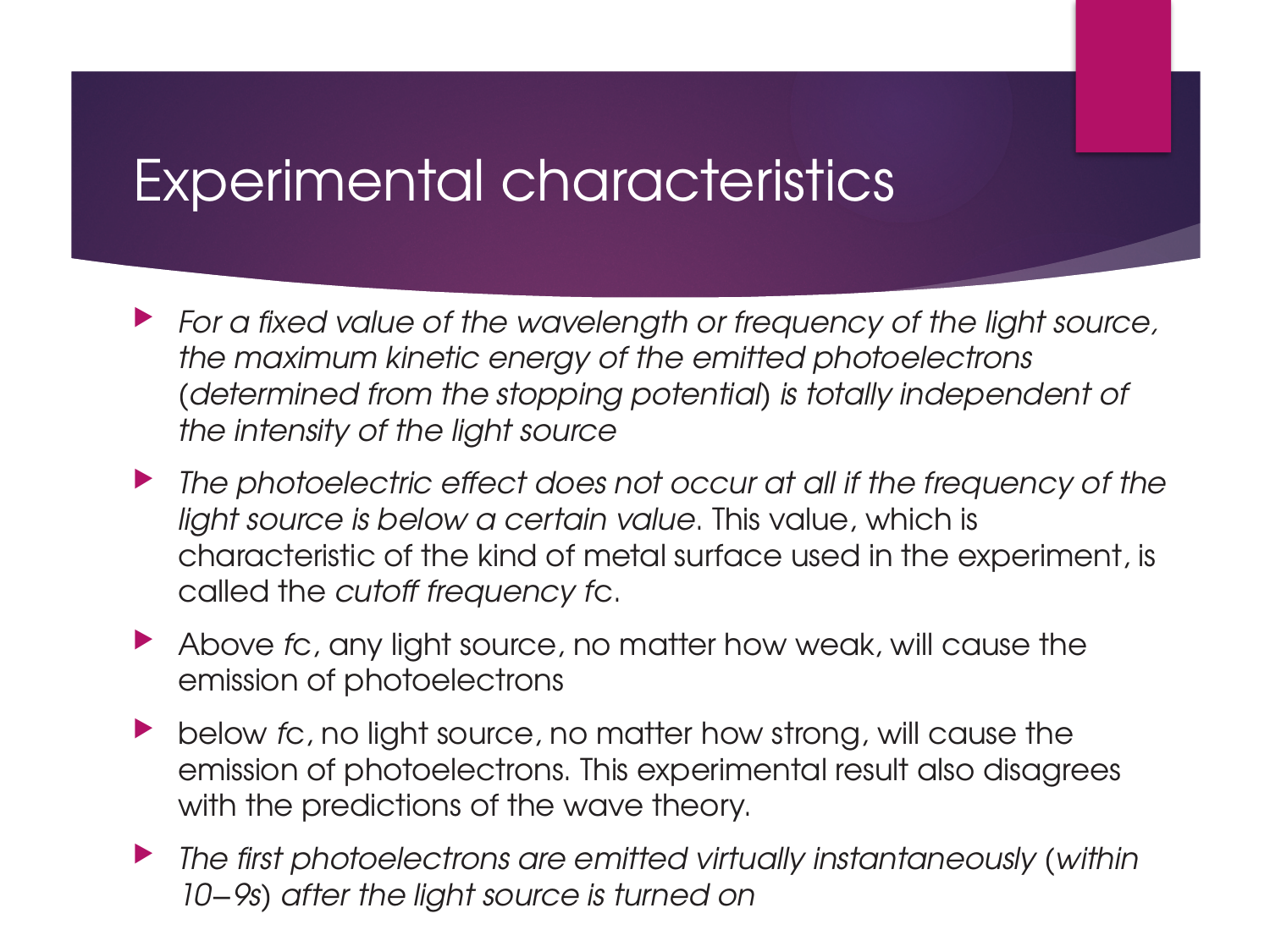

# Experimental characteristics
For a fixed value of the wavelength or frequency of the light source, the maximum kinetic energy of the emitted photoelectrons (determined from the stopping potential) is totally independent of the intensity of the light source
The photoelectric effect does not occur at all if the frequency of the light source is below a certain value. This value, which is characteristic of the kind of metal surface used in the experiment, is called the cutoff frequency fc.
Above fc, any light source, no matter how weak, will cause the emission of photoelectrons
below fc, no light source, no matter how strong, will cause the emission of photoelectrons. This experimental result also disagrees with the predictions of the wave theory.
The first photoelectrons are emitted virtually instantaneously (within 10−9s) after the light source is turned on